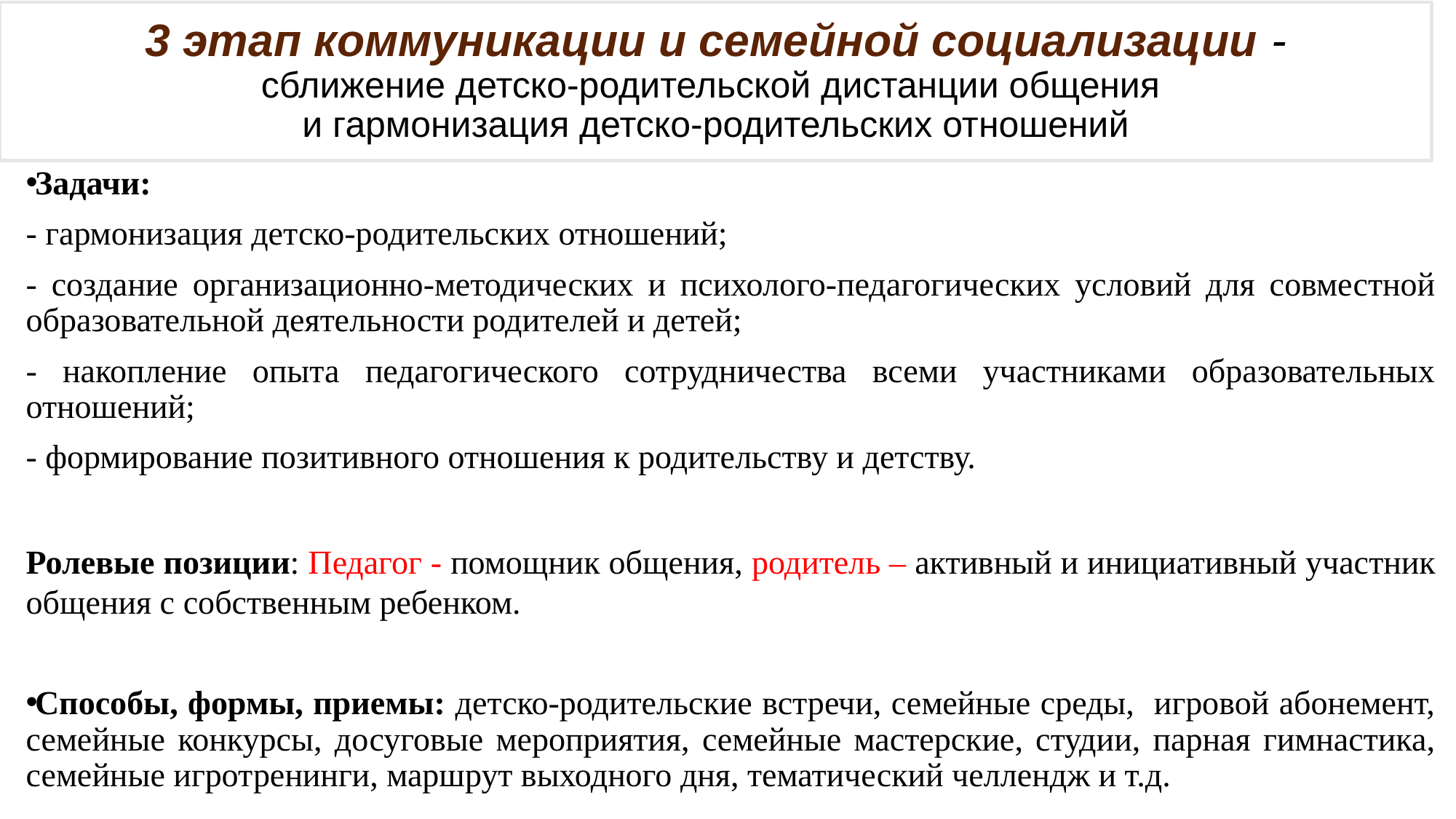

# 3 этап коммуникации и семейной социализации -
сближение детско-родительской дистанции общения
и гармонизация детско-родительских отношений
Задачи:
- гармонизация детско-родительских отношений;
- создание организационно-методических и психолого-педагогических условий для совместной образовательной деятельности родителей и детей;
- накопление опыта педагогического сотрудничества всеми участниками образовательных отношений;
- формирование позитивного отношения к родительству и детству.

Ролевые позиции: Педагог - помощник общения, родитель – активный и инициативный участник общения с собственным ребенком.

Способы, формы, приемы: детско-родительские встречи, семейные среды,  игровой абонемент, семейные конкурсы, досуговые мероприятия, семейные мастерские, студии, парная гимнастика, семейные игротренинги, маршрут выходного дня, тематический челлендж и т.д.